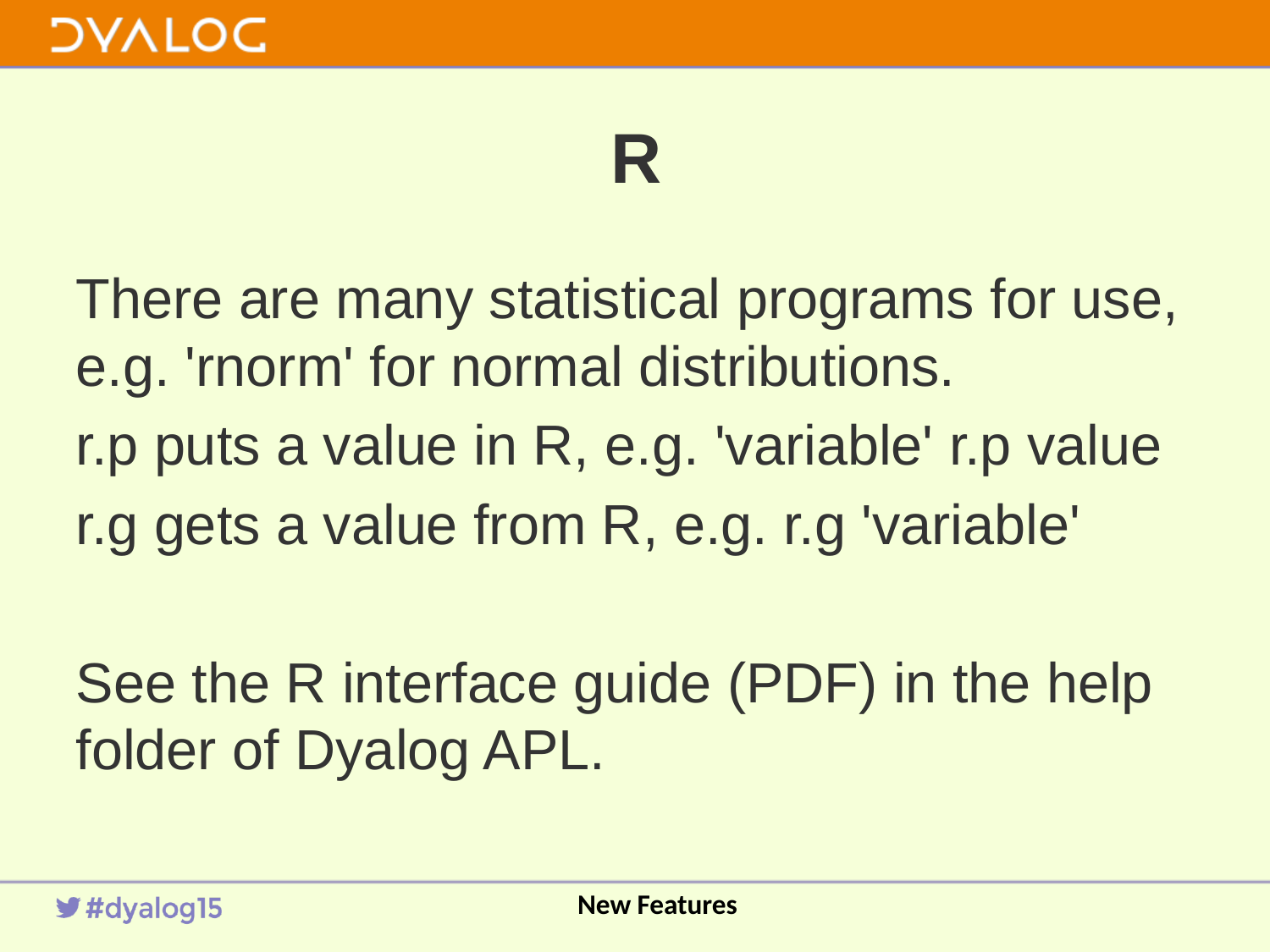

# R
There are many statistical programs for use, e.g. 'rnorm' for normal distributions.
r.p puts a value in R, e.g. 'variable' r.p value
r.g gets a value from R, e.g. r.g 'variable'

See the R interface guide (PDF) in the help folder of Dyalog APL.

New Features